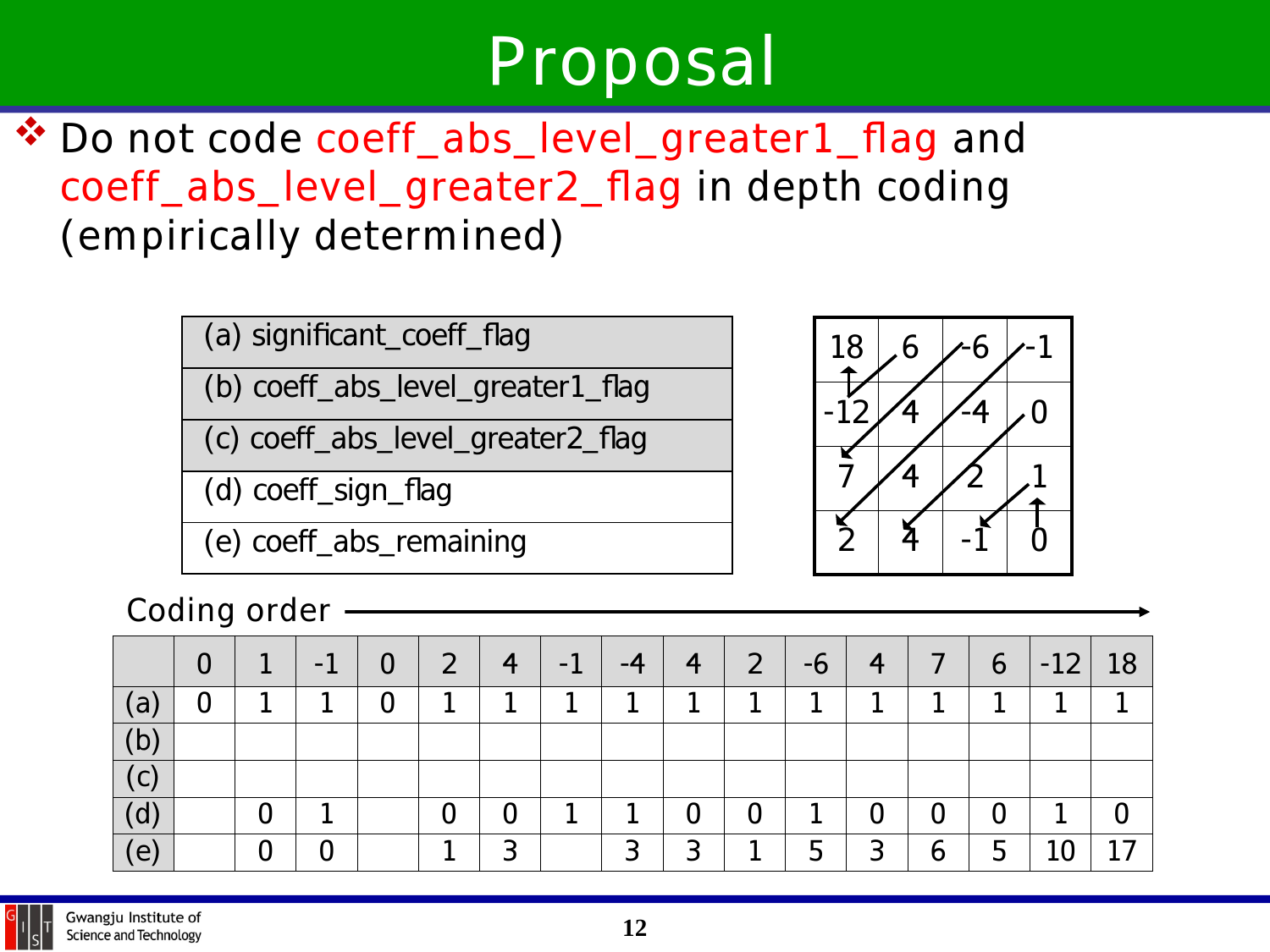

# Proposal
Do not code coeff_abs_level_greater1_flag and coeff_abs_level_greater2_flag in depth coding
(empirically determined)
| (a) significant\_coeff\_flag |
| --- |
| (b) coeff\_abs\_level\_greater1\_flag |
| (c) coeff\_abs\_level\_greater2\_flag |
| (d) coeff\_sign\_flag |
| (e) coeff\_abs\_remaining |
| 18 | 6 | -6 | -1 |
| --- | --- | --- | --- |
| -12 | 4 | -4 | 0 |
| 7 | 4 | 2 | 1 |
| 2 | 4 | -1 | 0 |
Coding order

|  | 0 | 1 | -1 | 0 | 2 | 4 | -1 | -4 | 4 | 2 | -6 | 4 | 7 | 6 | -12 | 18 |
| --- | --- | --- | --- | --- | --- | --- | --- | --- | --- | --- | --- | --- | --- | --- | --- | --- |
| (a) | 0 | 1 | 1 | 0 | 1 | 1 | 1 | 1 | 1 | 1 | 1 | 1 | 1 | 1 | 1 | 1 |
| (b) |  |  |  |  |  |  |  |  |  |  |  |  |  |  |  |  |
| (c) |  |  |  |  |  |  |  |  |  |  |  |  |  |  |  |  |
| (d) |  | 0 | 1 |  | 0 | 0 | 1 | 1 | 0 | 0 | 1 | 0 | 0 | 0 | 1 | 0 |
| (e) |  | 0 | 0 |  | 1 | 3 |  | 3 | 3 | 1 | 5 | 3 | 6 | 5 | 10 | 17 |
12